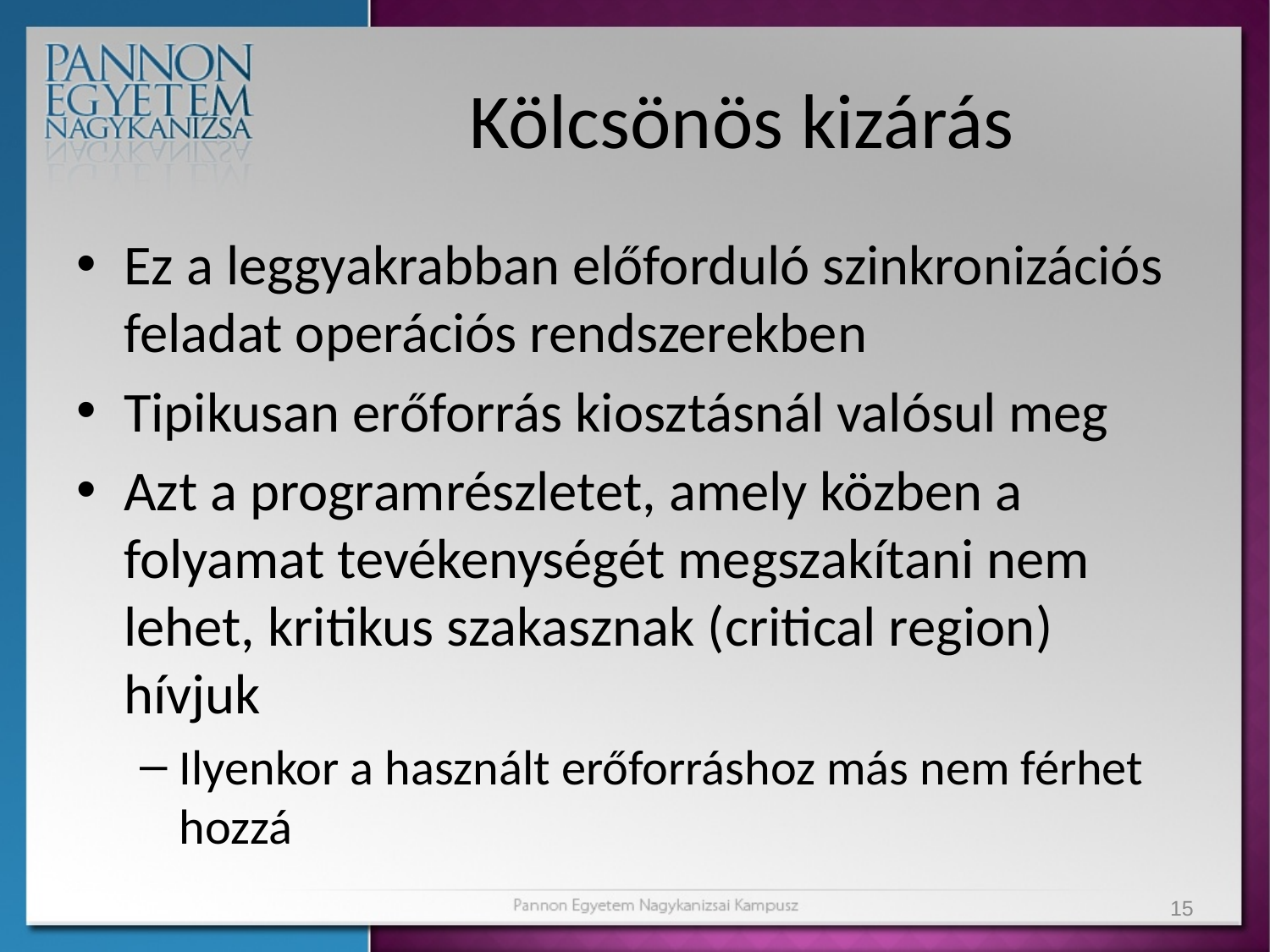

# Kölcsönös kizárás
Ez a leggyakrabban előforduló szinkronizációs feladat operációs rendszerekben
Tipikusan erőforrás kiosztásnál valósul meg
Azt a programrészletet, amely közben a folyamat tevékenységét megszakítani nem lehet, kritikus szakasznak (critical region) hívjuk
Ilyenkor a használt erőforráshoz más nem férhet hozzá
15